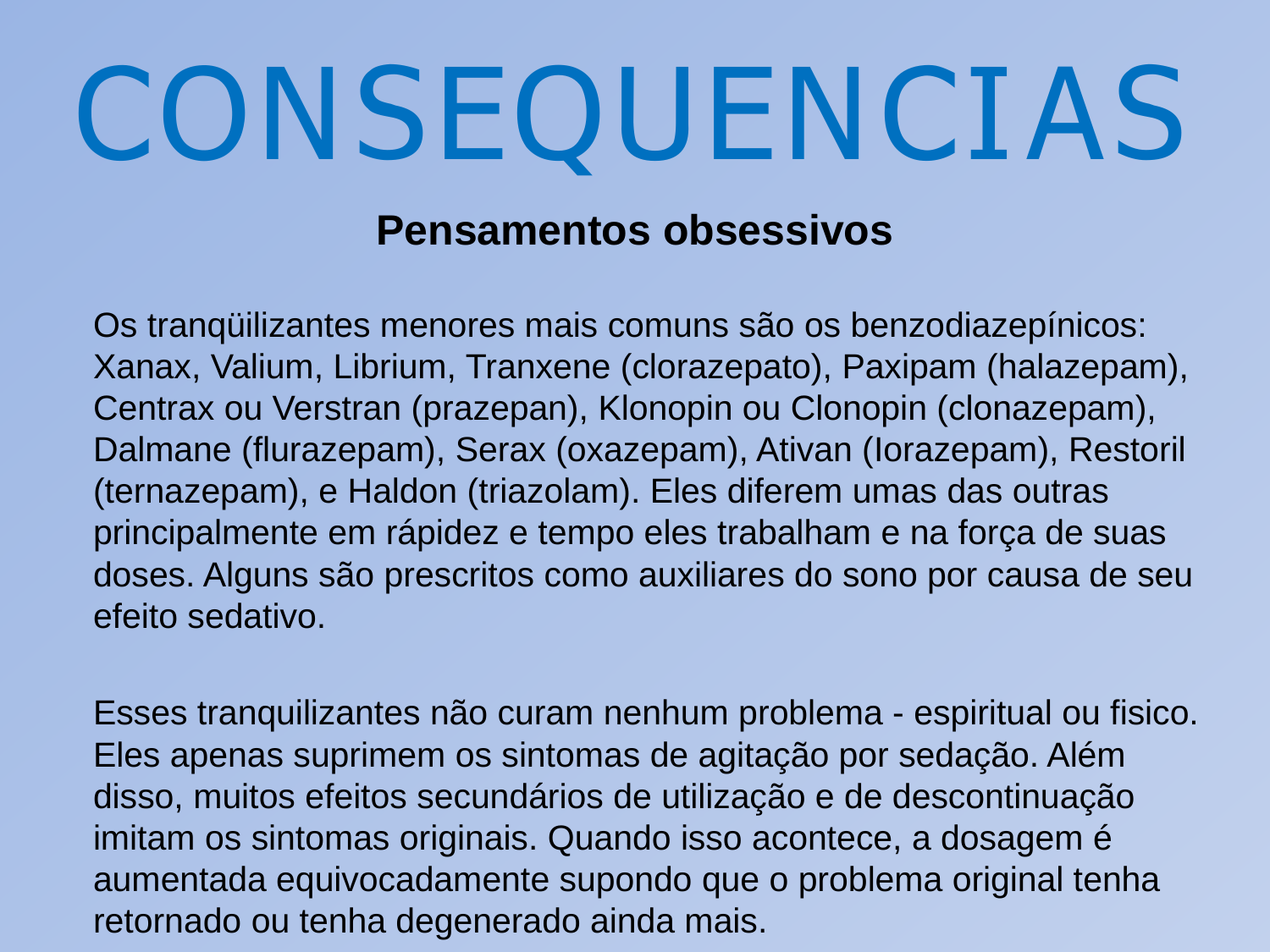

CONSEQUENCIAS

Pensamentos obsessivos

	Os tranqüilizantes menores mais comuns são os benzodiazepínicos: Xanax, Valium, Librium, Tranxene (clorazepato), Paxipam (halazepam), Centrax ou Verstran (prazepan), Klonopin ou Clonopin (clonazepam), Dalmane (flurazepam), Serax (oxazepam), Ativan (Iorazepam), Restoril (ternazepam), e Haldon (triazolam). Eles diferem umas das outras principalmente em rápidez e tempo eles trabalham e na força de suas doses. Alguns são prescritos como auxiliares do sono por causa de seu efeito sedativo.

	Esses tranquilizantes não curam nenhum problema - espiritual ou fisico. Eles apenas suprimem os sintomas de agitação por sedação. Além disso, muitos efeitos secundários de utilização e de descontinuação imitam os sintomas originais. Quando isso acontece, a dosagem é aumentada equivocadamente supondo que o problema original tenha retornado ou tenha degenerado ainda mais.